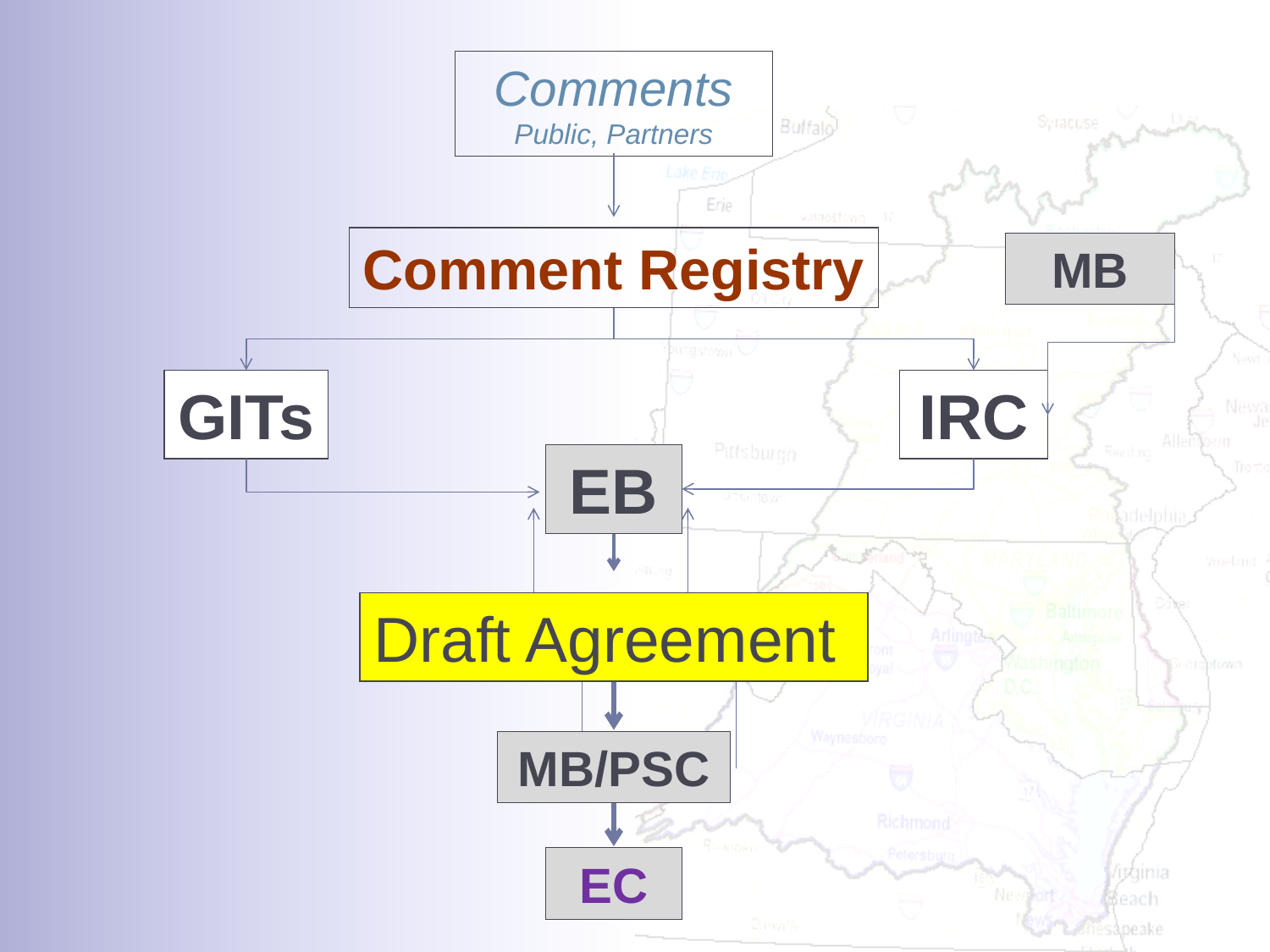

Comments
Public, Partners
Comment Registry
MB
GITs
IRC
EB
Draft Agreement
MB/PSC
EC